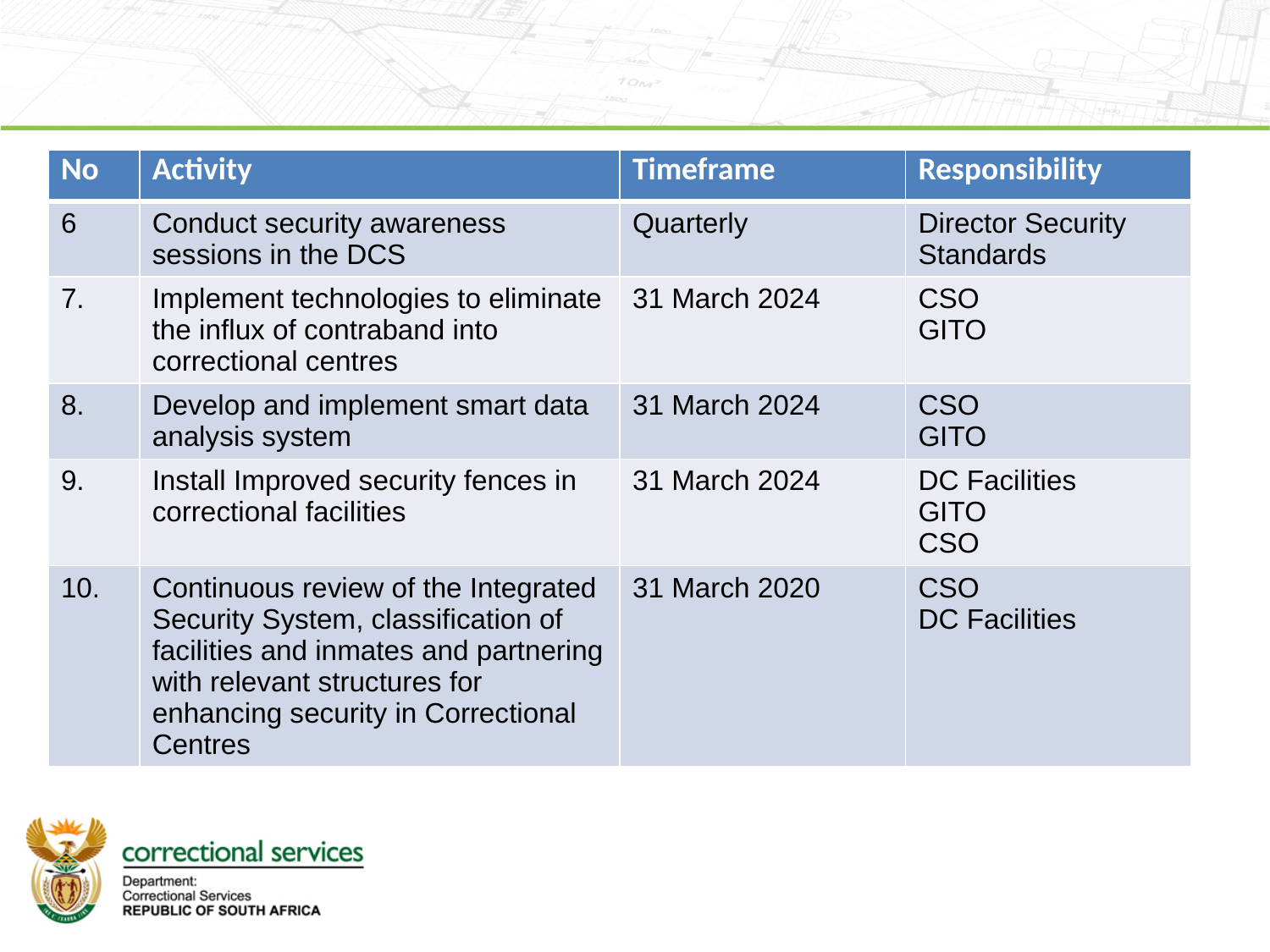

| No | Activity | Timeframe | Responsibility |
| --- | --- | --- | --- |
| 6 | Conduct security awareness sessions in the DCS | Quarterly | Director Security Standards |
| 7. | Implement technologies to eliminate the influx of contraband into correctional centres | 31 March 2024 | CSO GITO |
| 8. | Develop and implement smart data analysis system | 31 March 2024 | CSO GITO |
| 9. | Install Improved security fences in correctional facilities | 31 March 2024 | DC Facilities GITO CSO |
| 10. | Continuous review of the Integrated Security System, classification of facilities and inmates and partnering with relevant structures for enhancing security in Correctional Centres | 31 March 2020 | CSO DC Facilities |
#